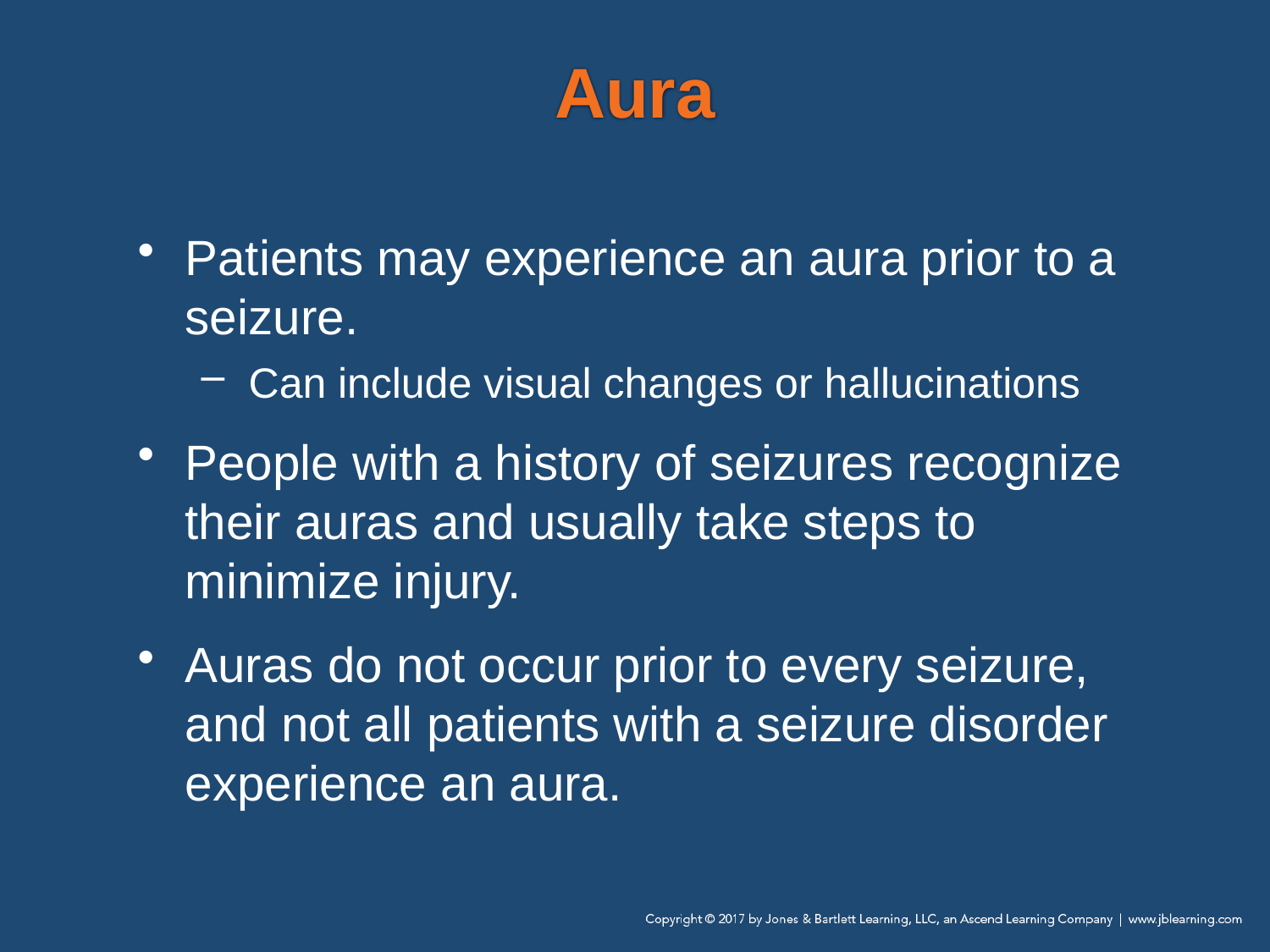

# Aura
Patients may experience an aura prior to a seizure.
Can include visual changes or hallucinations
People with a history of seizures recognize their auras and usually take steps to minimize injury.
Auras do not occur prior to every seizure, and not all patients with a seizure disorder experience an aura.